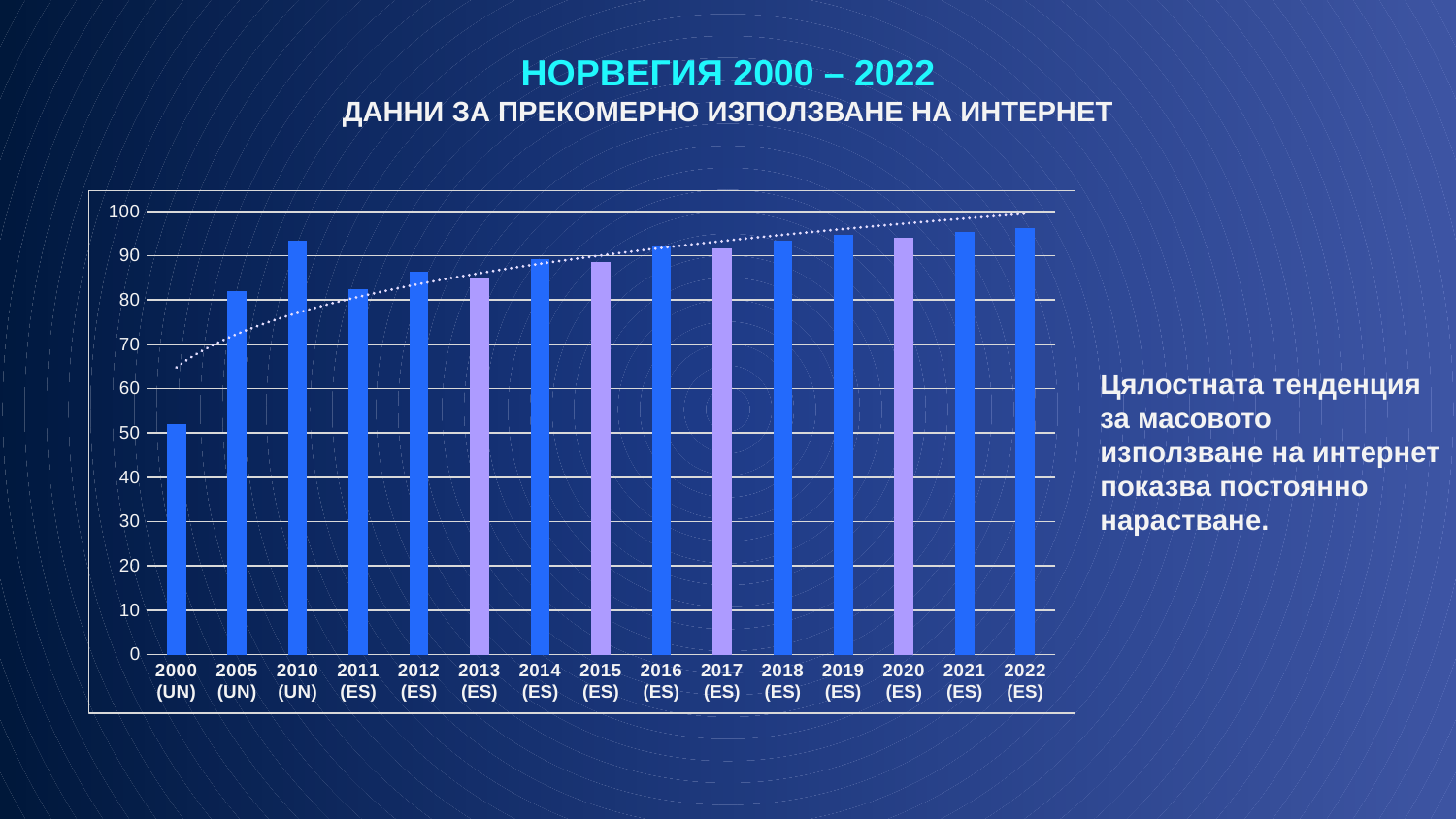

НОРВЕГИЯ 2000 – 2022
ДАННИ ЗА ПРЕКОМЕРНО ИЗПОЛЗВАНЕ НА ИНТЕРНЕТ

### Chart

| Category | Норвегия |
|---|---|
| 2000 (UN) | 52.0 |
| 2005 (UN) | 82.0 |
| 2010 (UN) | 93.4 |
| 2011 (ES) | 82.49 |
| 2012 (ES) | 86.44 |
| 2013 (ES) | 85.09 |
| 2014 (ES) | 89.23 |
| 2015 (ES) | 88.66 |
| 2016 (ES) | 92.27 |
| 2017 (ES) | 91.6 |
| 2018 (ES) | 93.43 |
| 2019 (ES) | 94.81 |
| 2020 (ES) | 94.14 |
| 2021 (ES) | 95.36 |
| 2022 (ES) | 96.3 |
Цялостната тенденция за масовото използване на интернет показва постоянно нарастване.